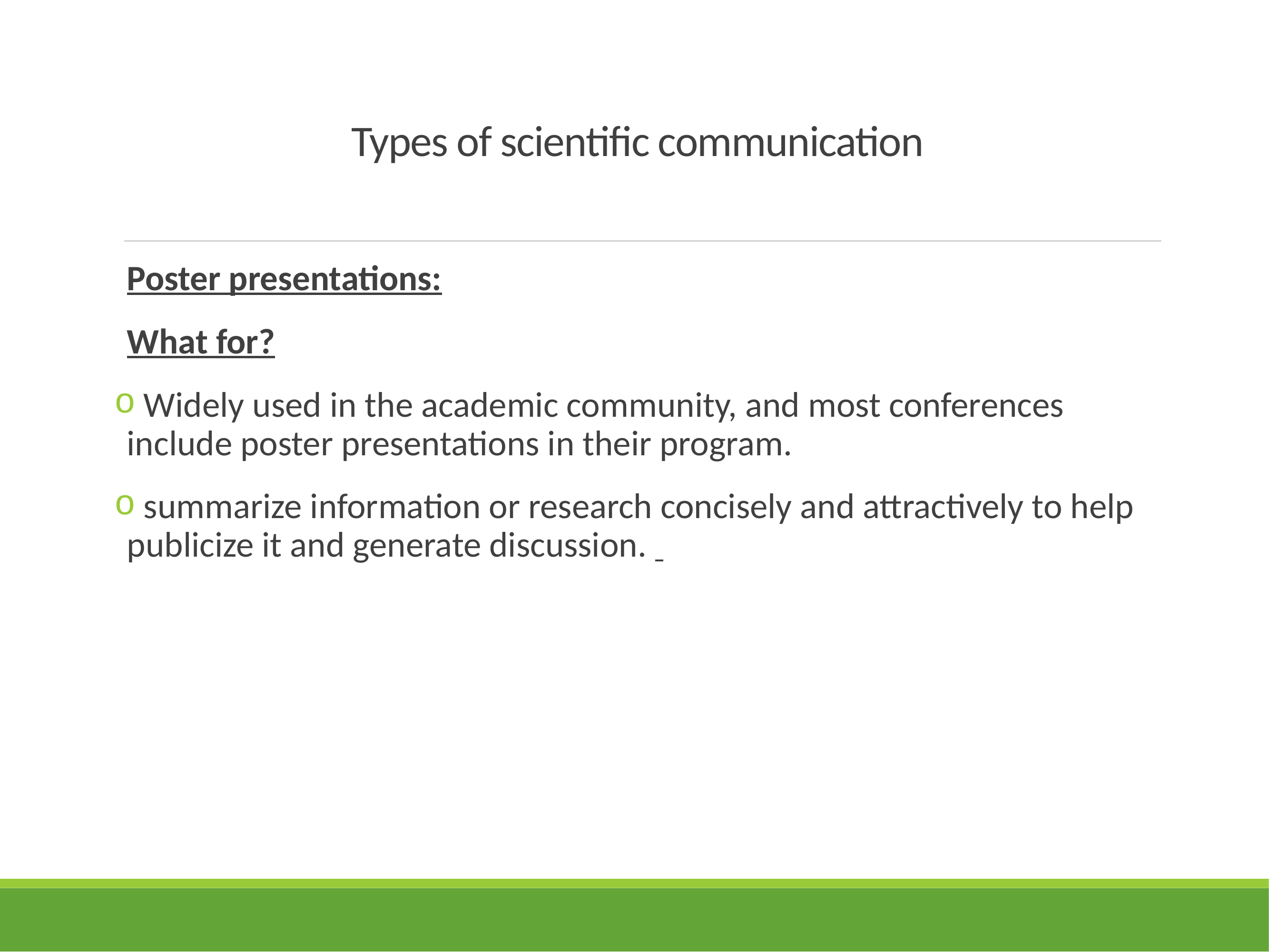

# Types of scientific communication
Poster presentations:
What for?
 Widely used in the academic community, and most conferences include poster presentations in their program.
 summarize information or research concisely and attractively to help publicize it and generate discussion.